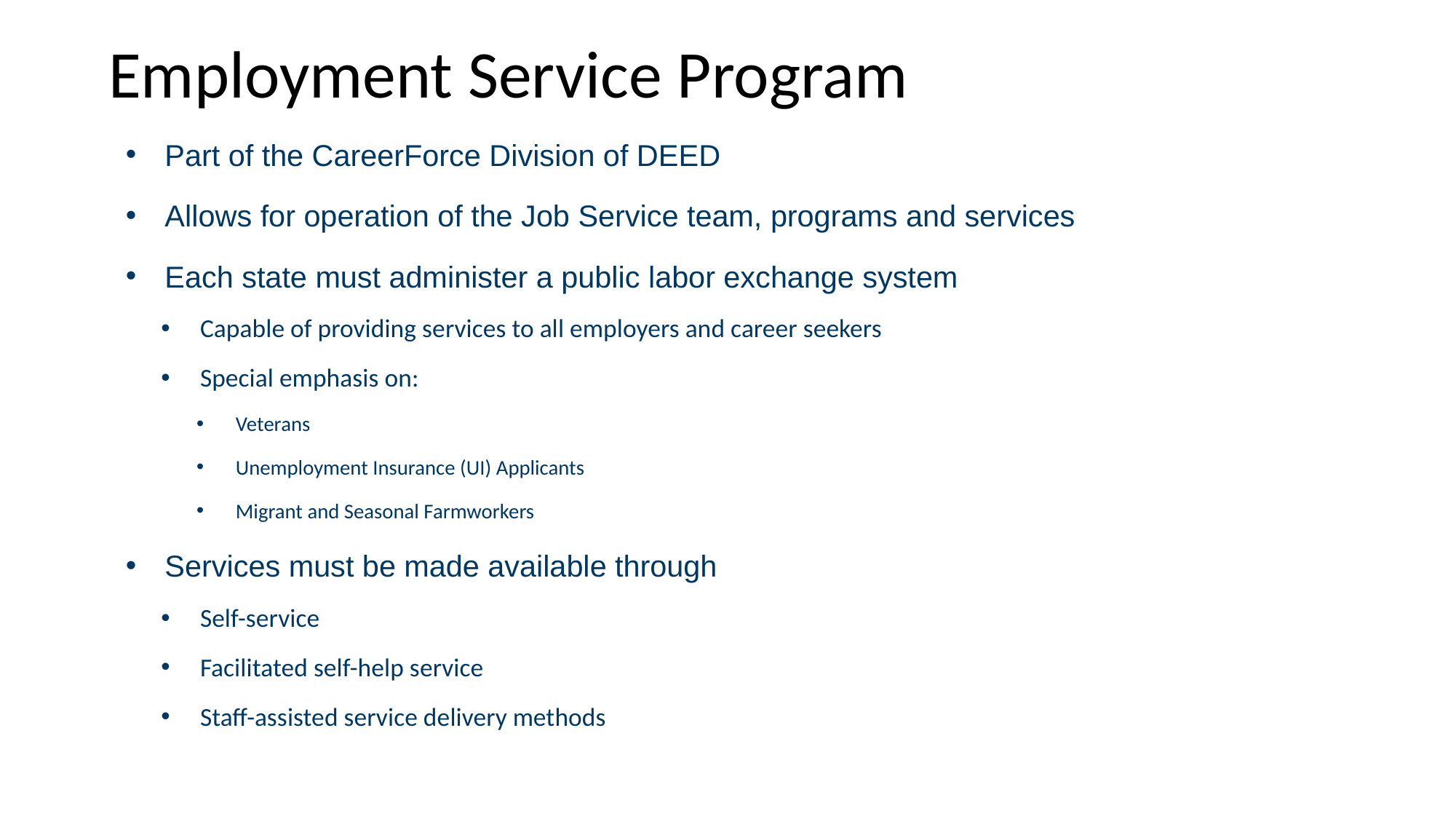

# Employment Service Program
Part of the CareerForce Division of DEED
Allows for operation of the Job Service team, programs and services
Each state must administer a public labor exchange system
Capable of providing services to all employers and career seekers
Special emphasis on:
Veterans
Unemployment Insurance (UI) Applicants
Migrant and Seasonal Farmworkers
Services must be made available through
Self-service
Facilitated self-help service
Staff-assisted service delivery methods